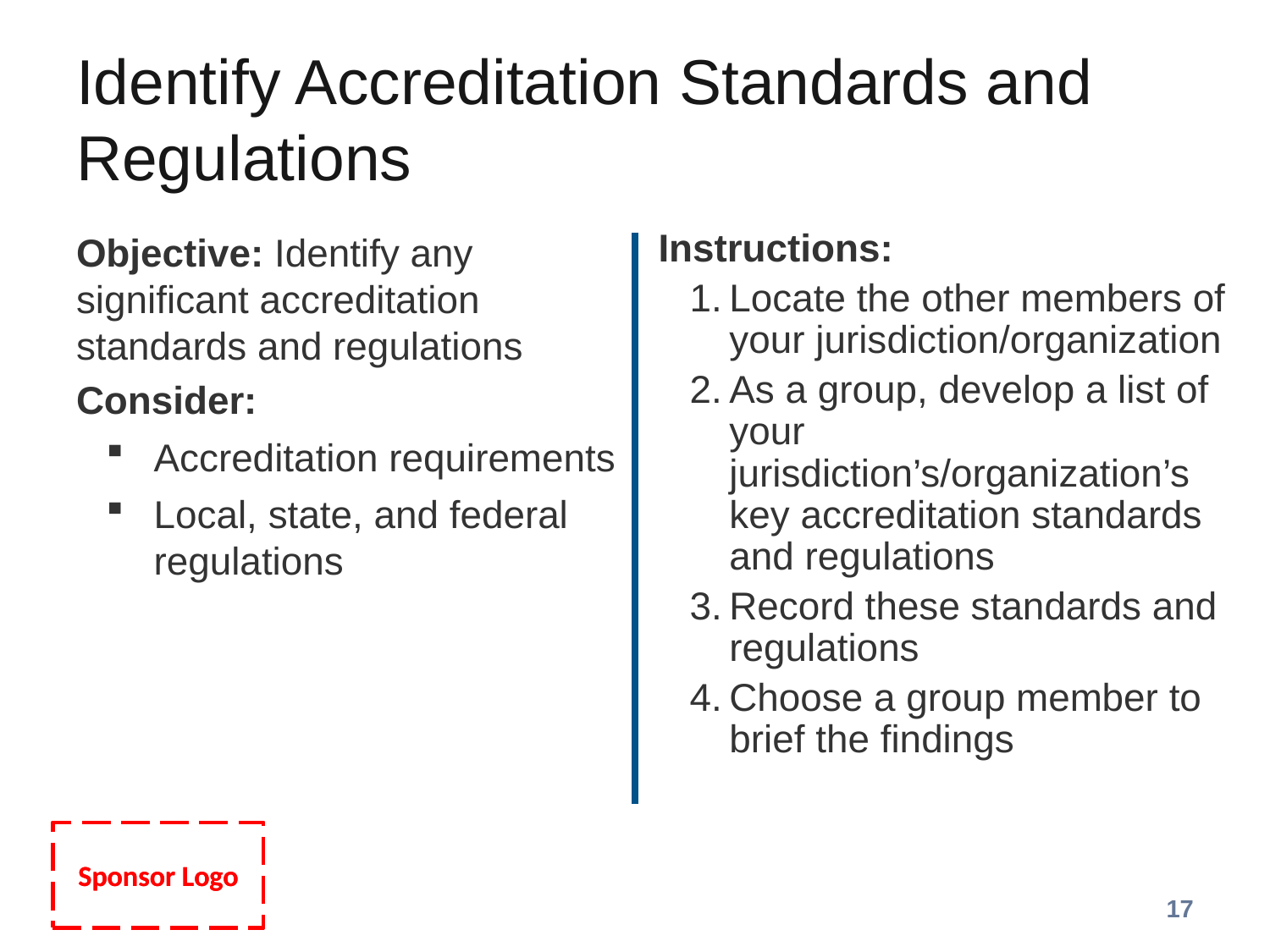

# Identify Accreditation Standards and Regulations
Objective: Identify any significant accreditation standards and regulations
Consider:
Accreditation requirements
Local, state, and federal regulations
Instructions:
Locate the other members of your jurisdiction/organization
As a group, develop a list of your jurisdiction’s/organization’s key accreditation standards and regulations
Record these standards and regulations
Choose a group member to brief the findings
17